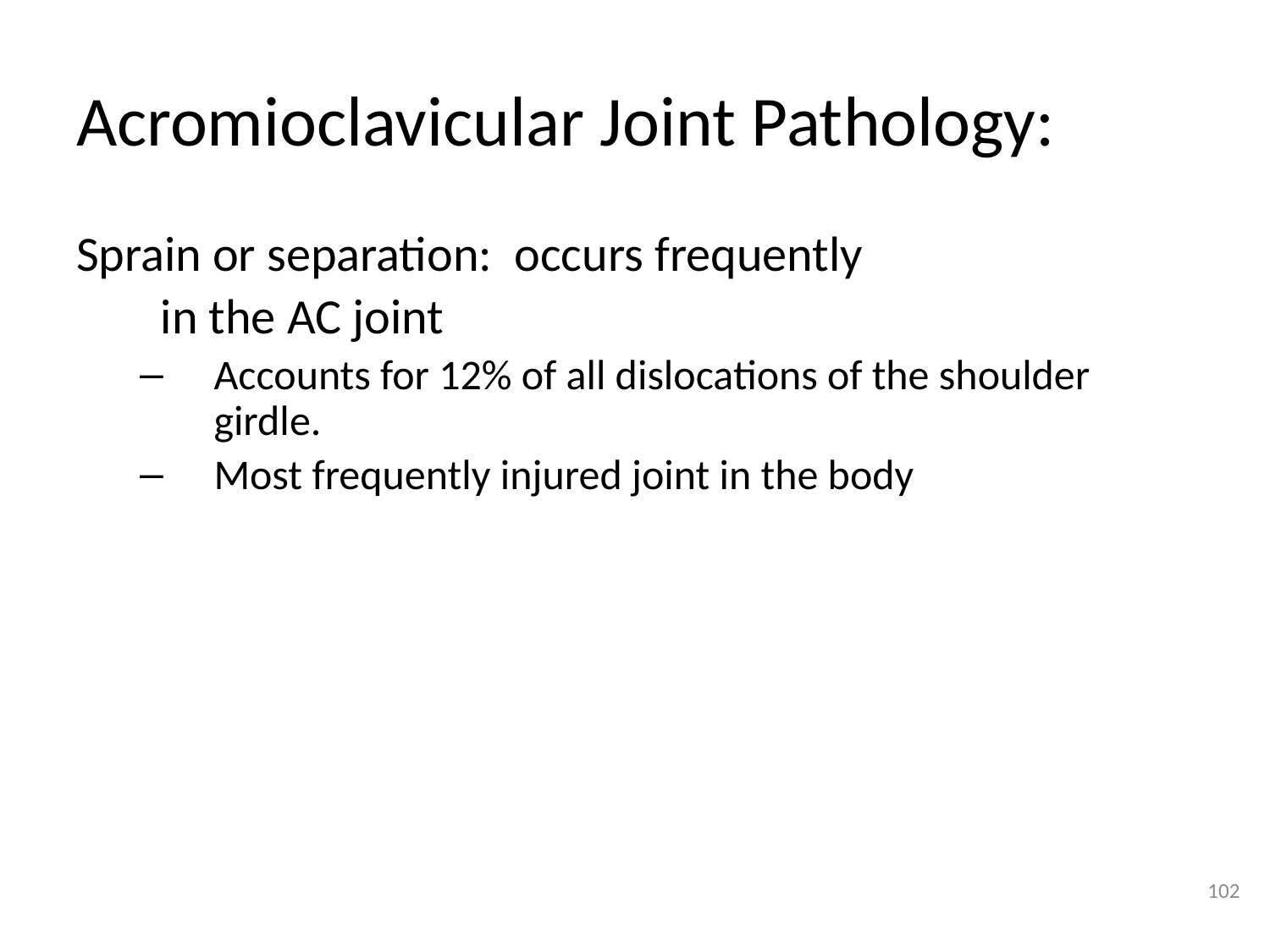

# Acromioclavicular Joint Pathology:
Sprain or separation:  occurs frequently
	in the AC joint
Accounts for 12% of all dislocations of the shoulder girdle.
Most frequently injured joint in the body

102